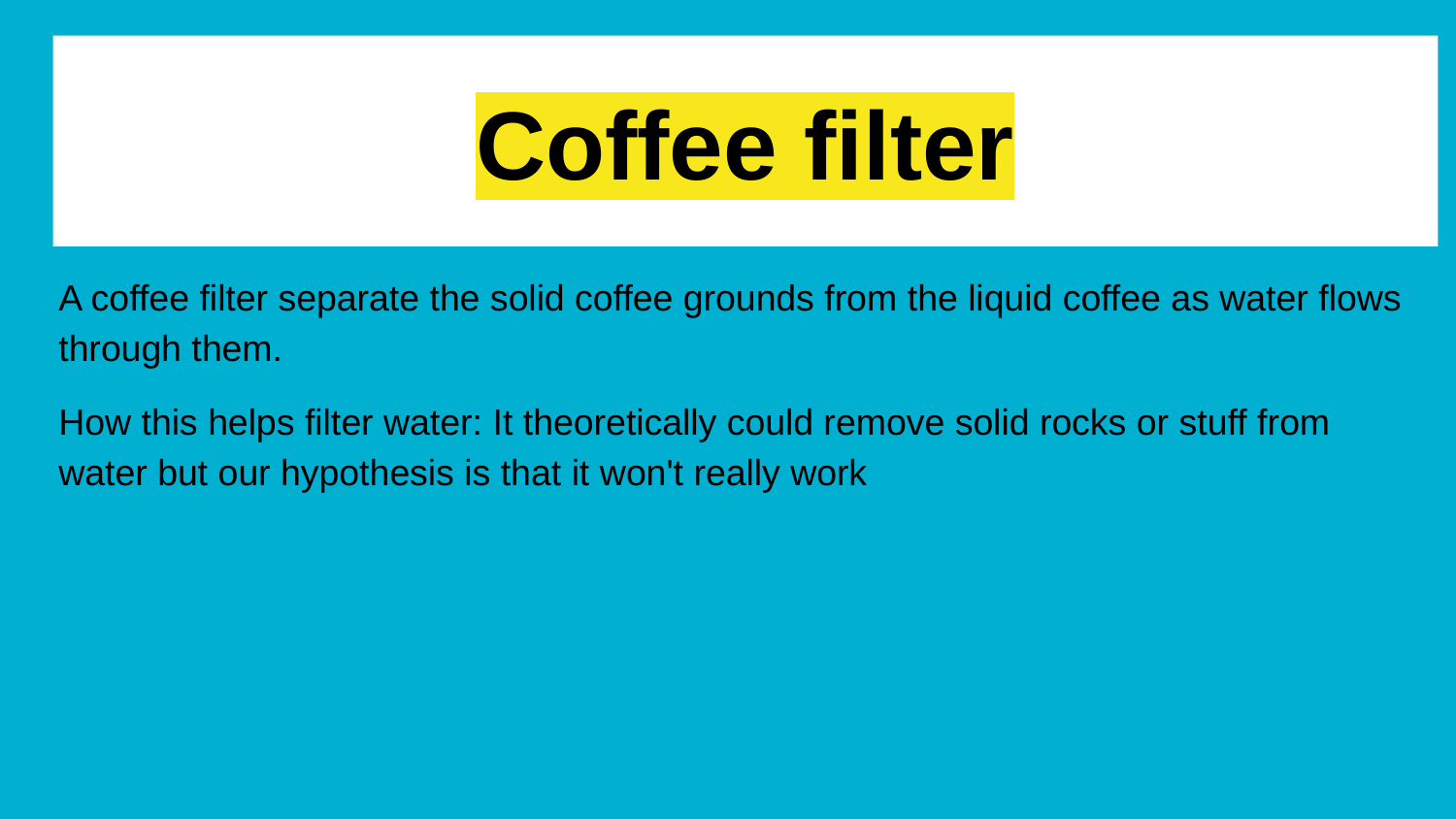

# Coffee filter
A coffee filter separate the solid coffee grounds from the liquid coffee as water flows through them.
How this helps filter water: It theoretically could remove solid rocks or stuff from water but our hypothesis is that it won't really work